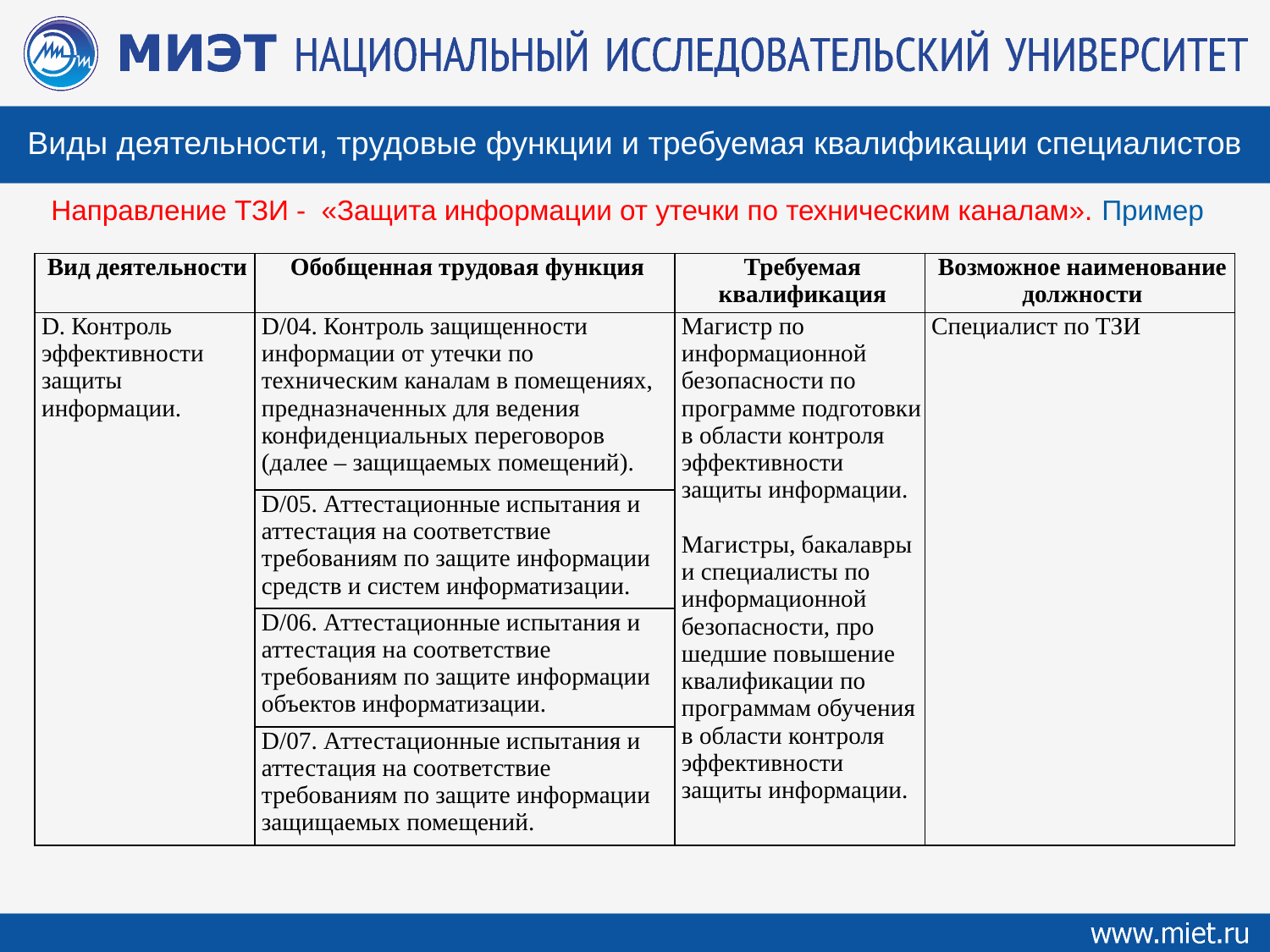

Виды деятельности, трудовые функции и требуемая квалификации специалистов
Направление ТЗИ -  «Защита информации от утечки по техническим каналам». Пример
| Вид деятельности | Обобщенная трудовая функция | Требуемая квалификация | Возможное наименование должности |
| --- | --- | --- | --- |
| D. Контроль эффективности защиты информации. | D/04. Контроль защищенности информации от утечки по техническим каналам в помещениях, предназначенных для ведения конфиденциальных переговоров (далее – защищаемых помещений). | Магистр по информационной безопасности по программе подготовки в области контроля эффективности защиты информации. Магистры, бакалавры и специалисты по информационной безопасности, про шедшие повышение квалификации по программам обучения в области контроля эффективности защиты информации. | Специалист по ТЗИ |
|  | D/05. Аттестационные испытания и аттестация на соответствие требованиям по защите информации средств и систем информатизации. |  |  |
|  | D/06. Аттестационные испытания и аттестация на соответствие требованиям по защите информации объектов информатизации. |  |  |
|  | D/07. Аттестационные испытания и аттестация на соответствие требованиям по защите информации защищаемых помещений. |  |  |